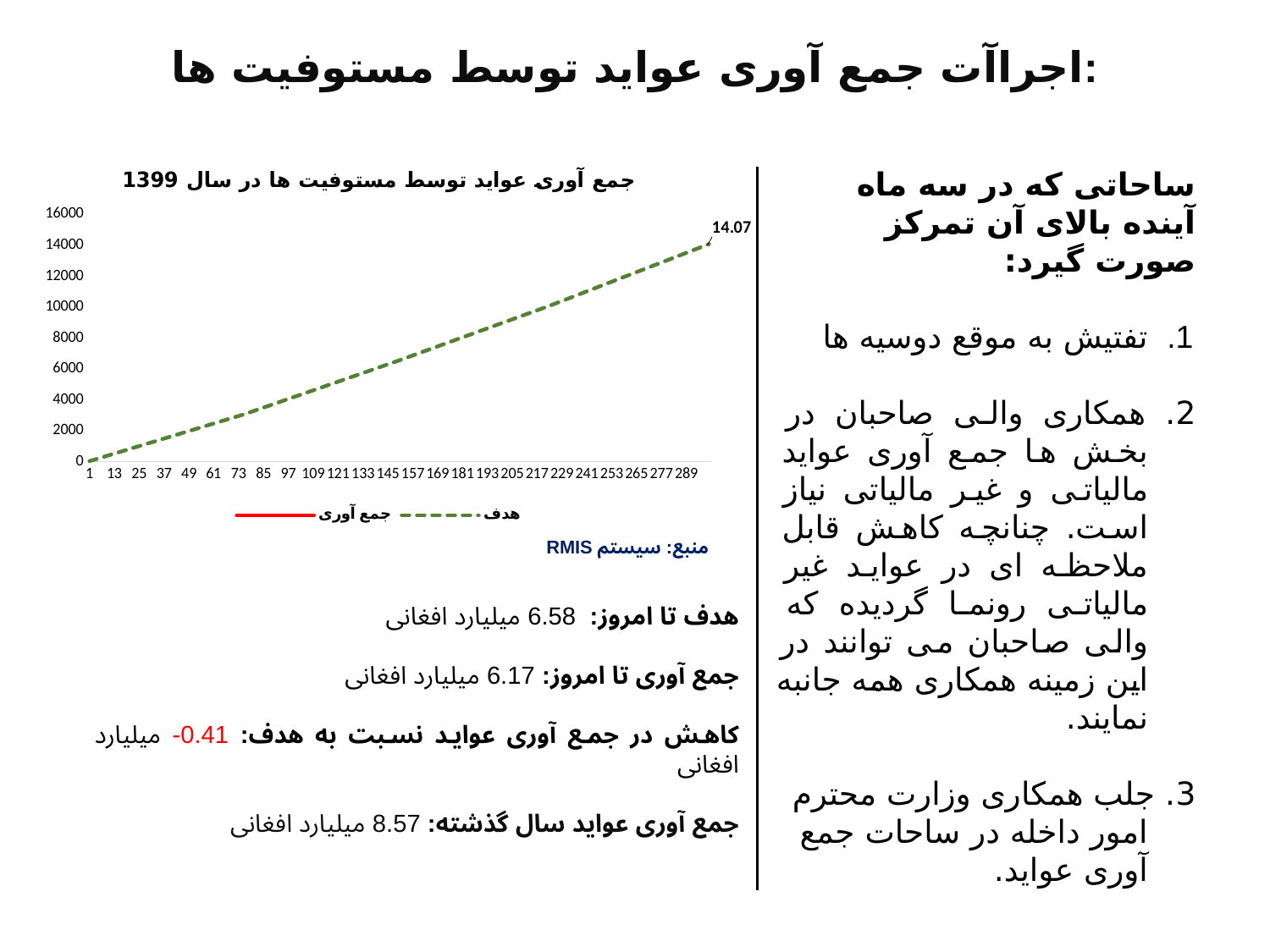

# اجراآت جمع آوری عواید توسط مستوفیت ها:

### Chart: جمع آوری عواید توسط مستوفیت ها در سال 1399

| Category | Working Day's | جمع آوری | هدف |
|---|---|---|---|
ساحاتی که در سه ماه آینده بالای آن تمرکز صورت گیرد:

تفتیش به موقع دوسیه ها

2. همکاری والی صاحبان در بخش ها جمع آوری عواید مالیاتی و غیر مالیاتی نیاز است. چنانچه کاهش قابل ملاحظه ای در عواید غیر مالیاتی رونما گردیده که والی صاحبان می توانند در این زمینه همکاری همه جانبه نمایند.

3. جلب همکاری وزارت محترم امور داخله در ساحات جمع آوری عواید.

منبع: سیستم RMIS

هدف تا امروز:  6.58 میلیارد افغانی

جمع آوری تا امروز: 6.17 میلیارد افغانی

کاهش در جمع آوری عواید نسبت به هدف: 0.41- میلیارد افغانی

جمع آوری عواید سال گذشته: 8.57 میلیارد افغانی